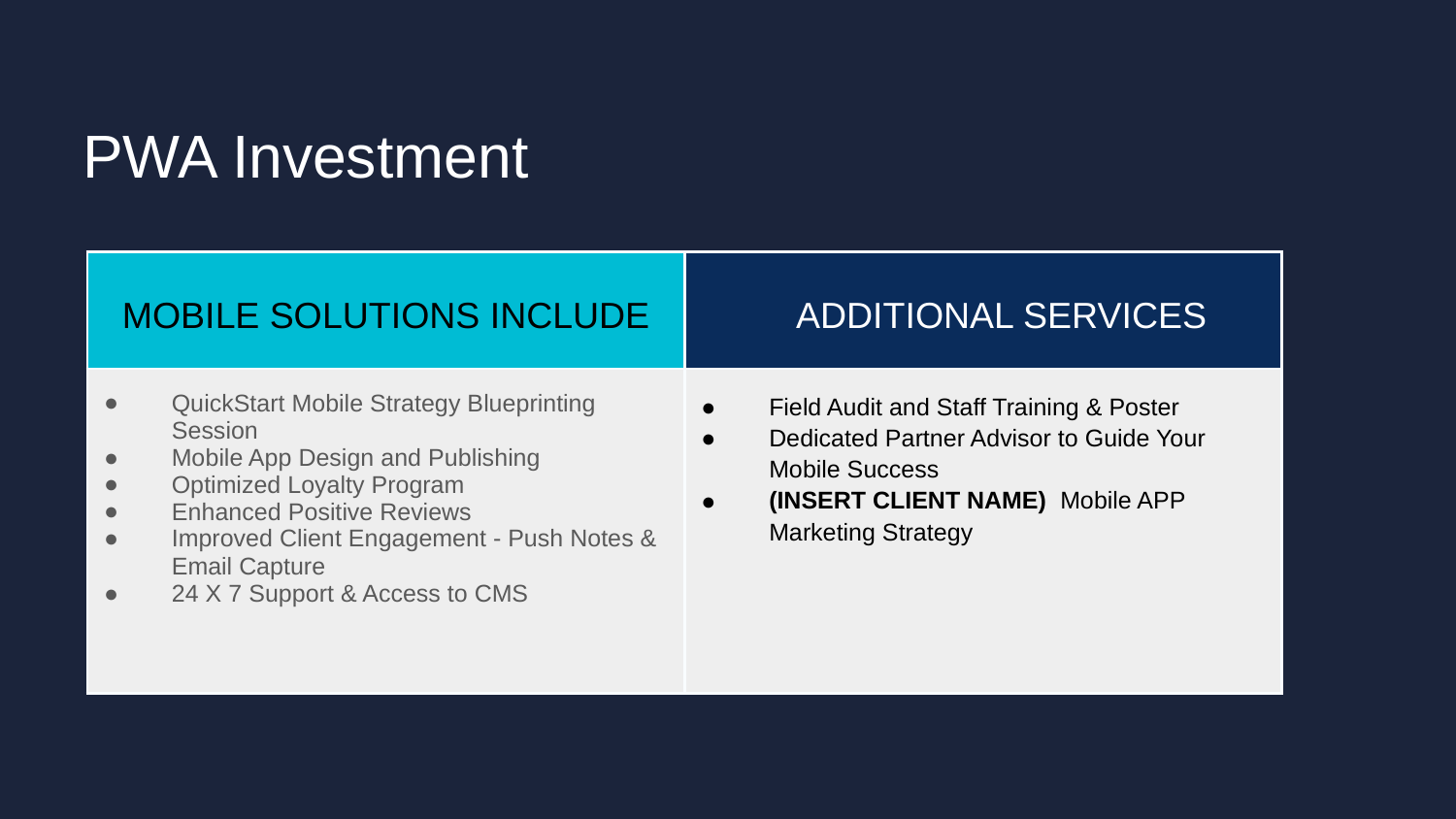

PWA Investment
| MOBILE SOLUTIONS INCLUDE | ADDITIONAL SERVICES |
| --- | --- |
| QuickStart Mobile Strategy Blueprinting Session Mobile App Design and Publishing Optimized Loyalty Program Enhanced Positive Reviews Improved Client Engagement - Push Notes & Email Capture 24 X 7 Support & Access to CMS | Field Audit and Staff Training & Poster Dedicated Partner Advisor to Guide Your Mobile Success (INSERT CLIENT NAME) Mobile APP Marketing Strategy |